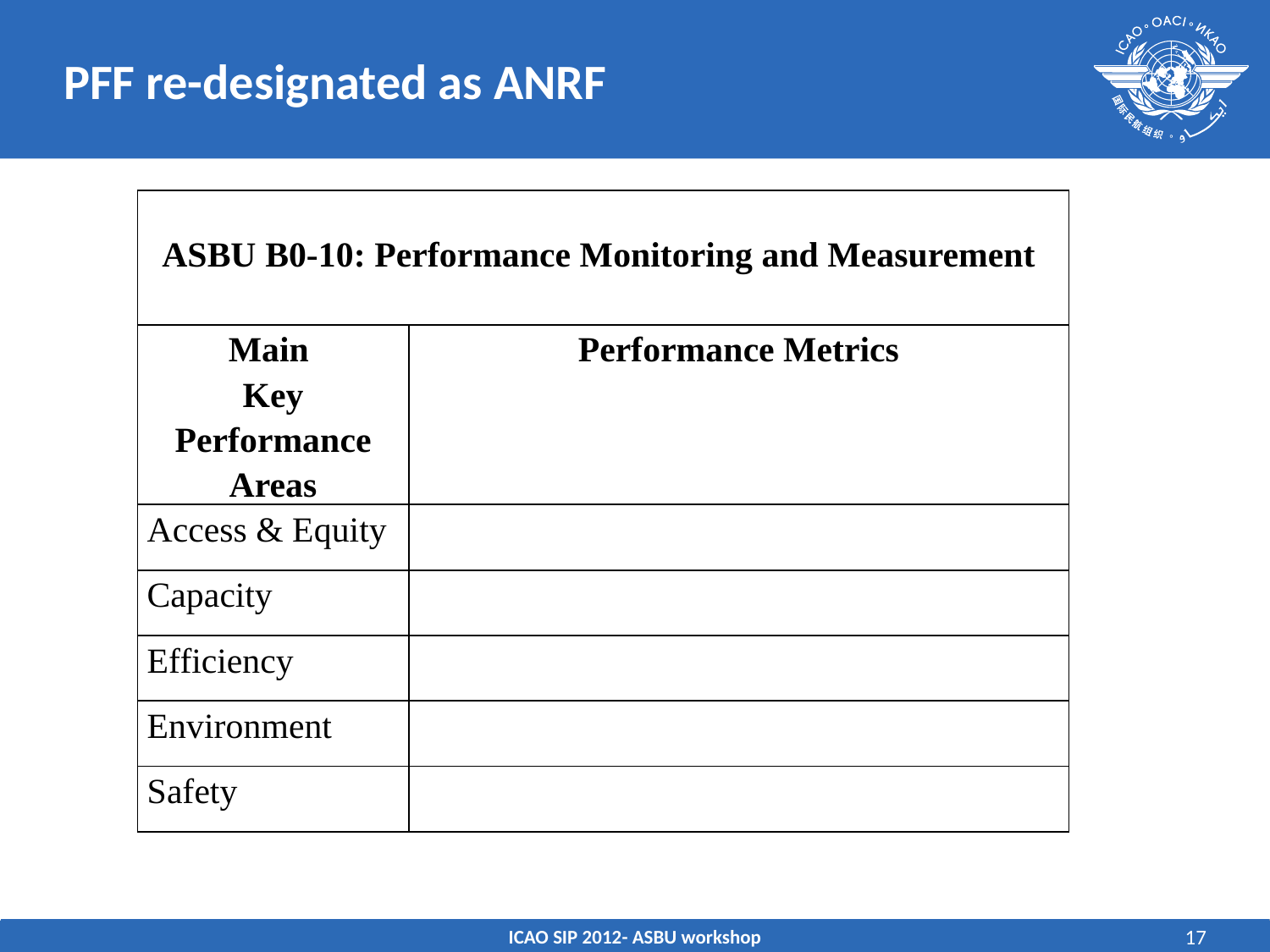

# PFF re-designated as ANRF
| ASBU B0-10: Performance Monitoring and Measurement |  |
| --- | --- |
| Main Key Performance Areas | Performance Metrics |
| Access & Equity |  |
| Capacity |  |
| Efficiency |  |
| Environment |  |
| Safety |  |
ICAO SIP 2012- ASBU workshop
17